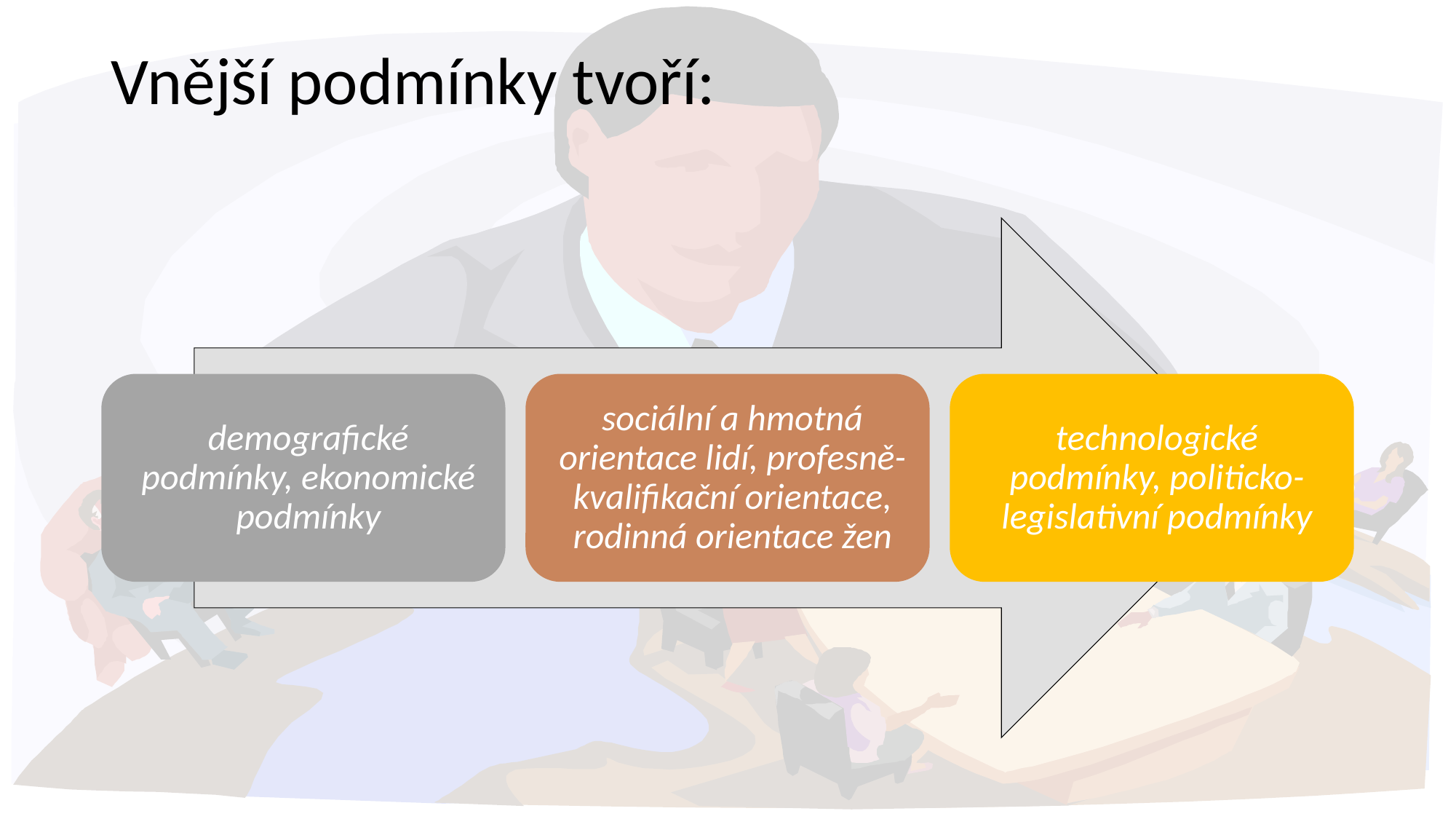

# Vnější podmínky tvoří:
demografické podmínky, ekonomické podmínky
sociální a hmotná orientace lidí, profesně-kvalifikační orientace, rodinná orientace žen
technologické podmínky, politicko-legislativní podmínky